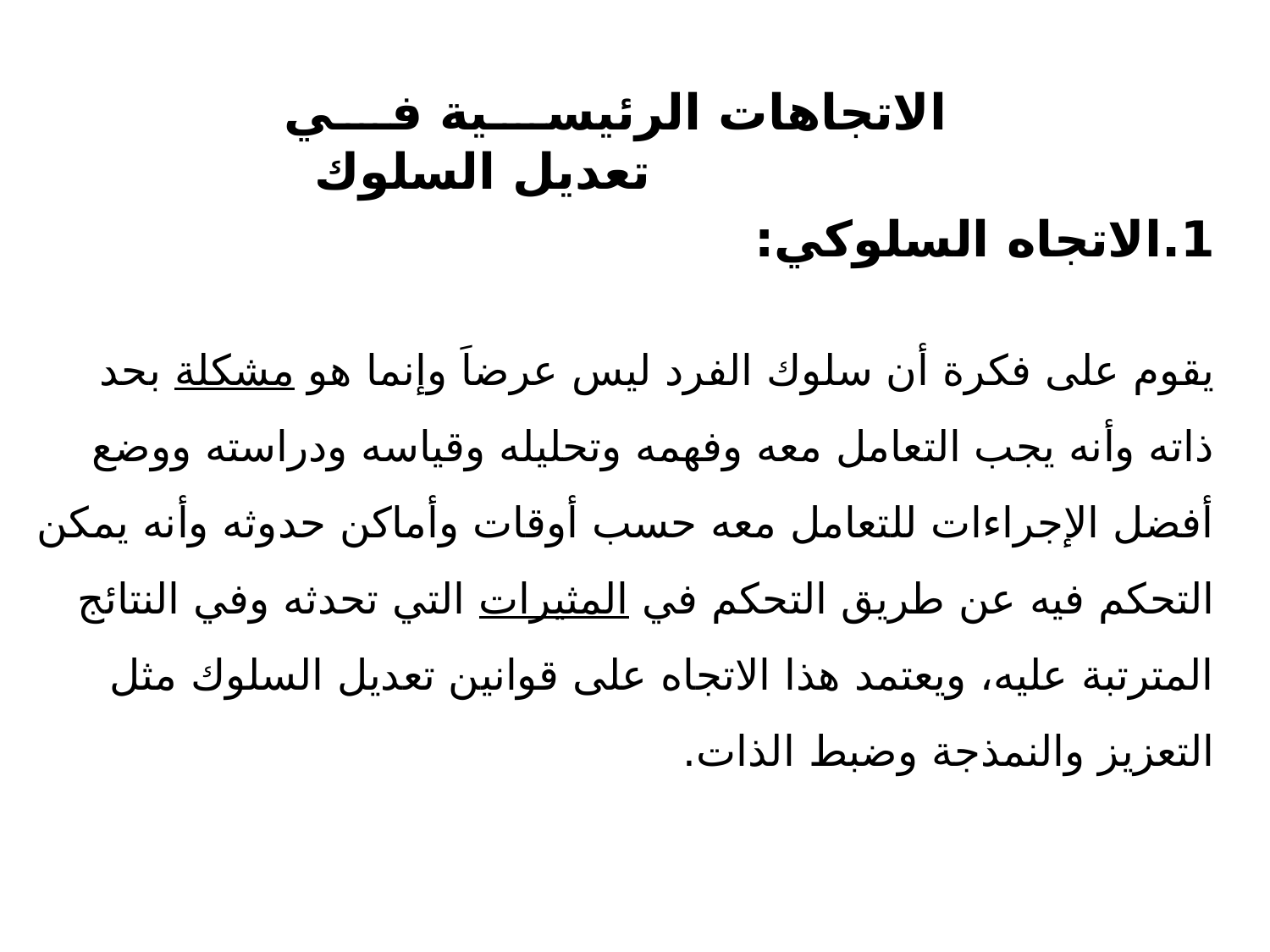

الاتجاهات الرئيسية في  تعديل السلوك
1.الاتجاه السلوكي:

يقوم على فكرة أن سلوك الفرد ليس عرضاَ وإنما هو مشكلة بحد ذاته وأنه يجب التعامل معه وفهمه وتحليله وقياسه ودراسته ووضع أفضل الإجراءات للتعامل معه حسب أوقات وأماكن حدوثه وأنه يمكن التحكم فيه عن طريق التحكم في المثيرات التي تحدثه وفي النتائج المترتبة عليه، ويعتمد هذا الاتجاه على قوانين تعديل السلوك مثل التعزيز والنمذجة وضبط الذات.